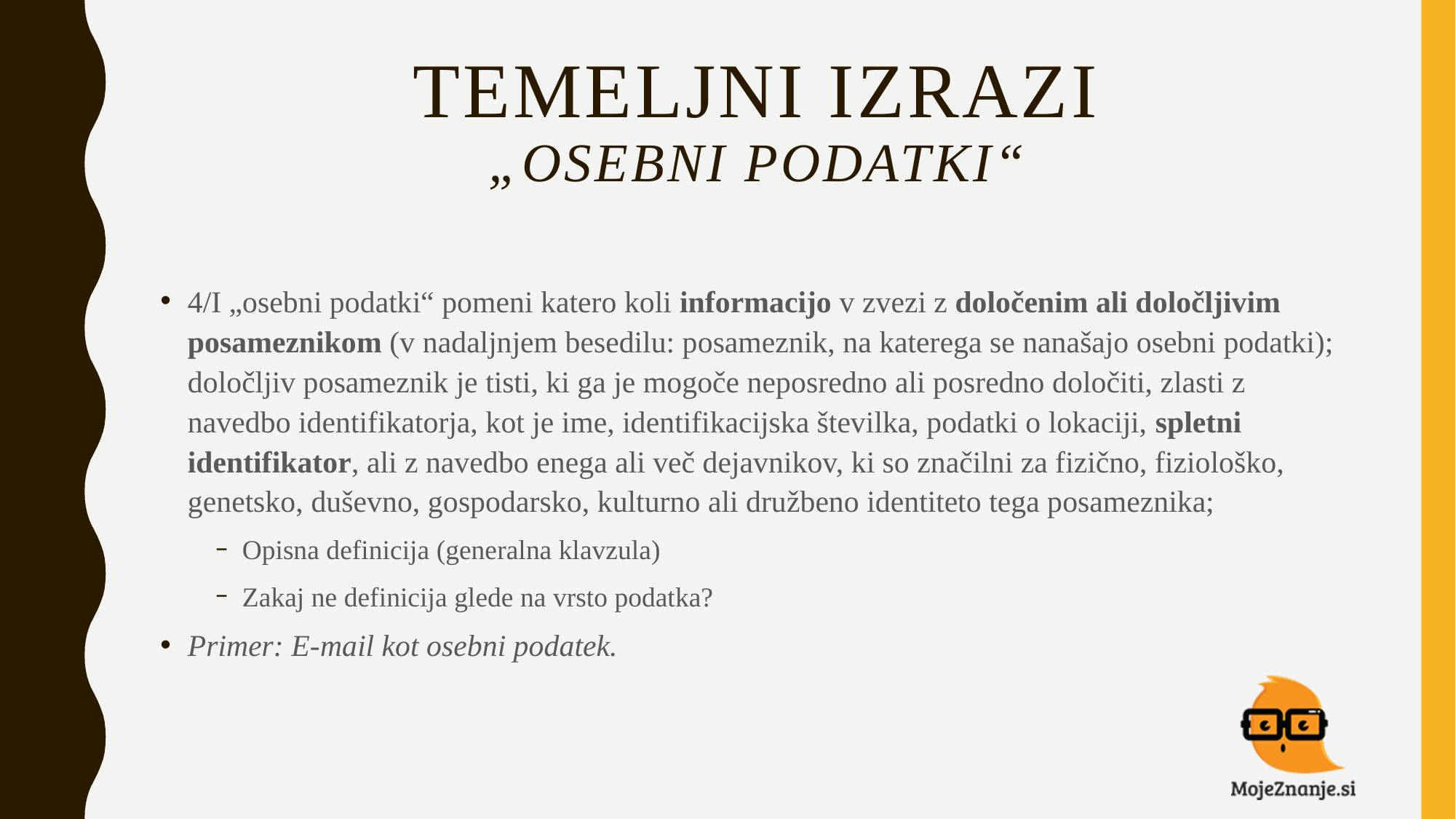

# TEMELJNI IZRAZI „Osebni podatki“
4/I „osebni podatki“ pomeni katero koli informacijo v zvezi z določenim ali določljivim posameznikom (v nadaljnjem besedilu: posameznik, na katerega se nanašajo osebni podatki); določljiv posameznik je tisti, ki ga je mogoče neposredno ali posredno določiti, zlasti z navedbo identifikatorja, kot je ime, identifikacijska številka, podatki o lokaciji, spletni identifikator, ali z navedbo enega ali več dejavnikov, ki so značilni za fizično, fiziološko, genetsko, duševno, gospodarsko, kulturno ali družbeno identiteto tega posameznika;
Opisna definicija (generalna klavzula)
Zakaj ne definicija glede na vrsto podatka?
Primer: E-mail kot osebni podatek.